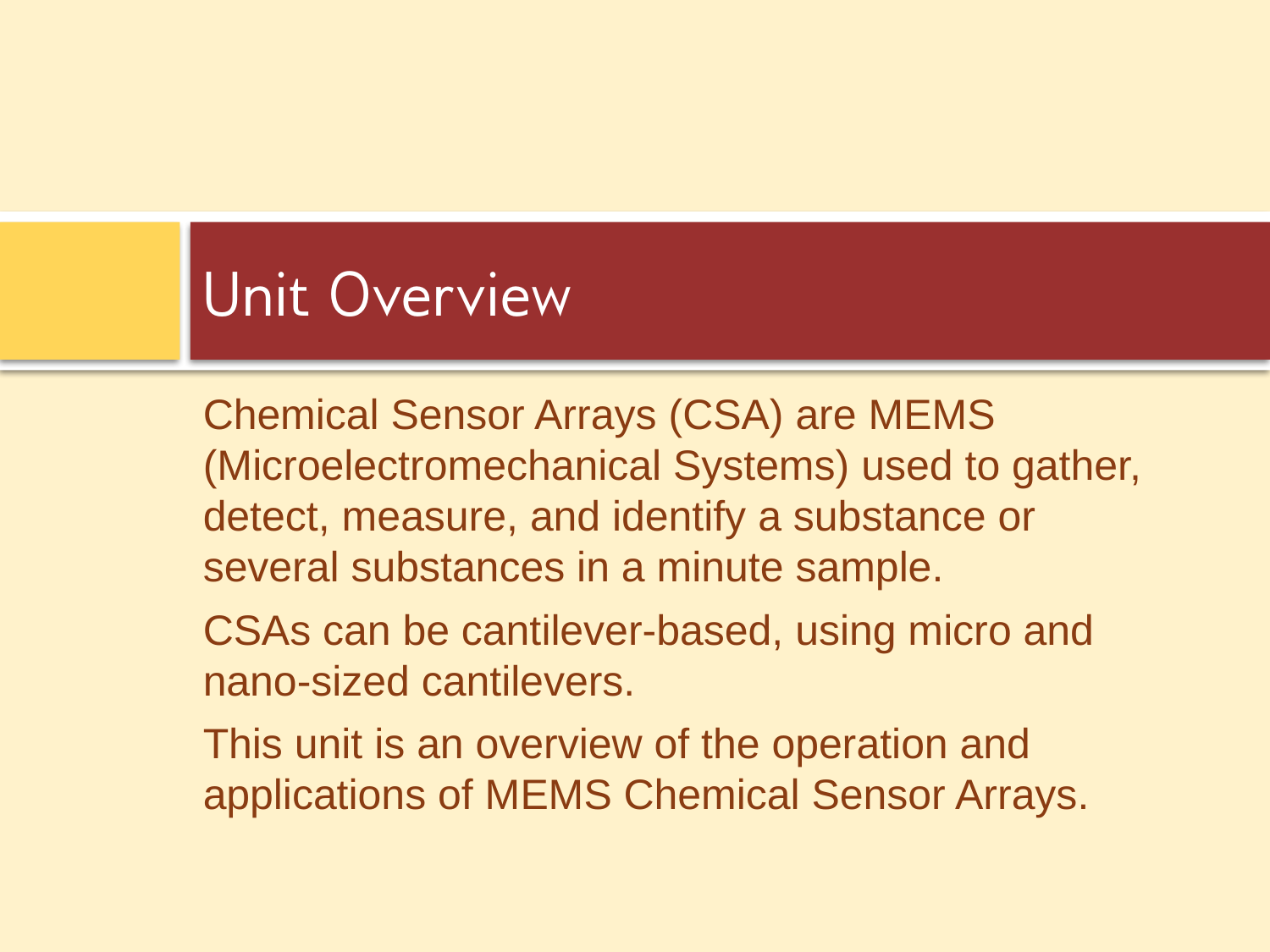

# Unit Overview
Chemical Sensor Arrays (CSA) are MEMS (Microelectromechanical Systems) used to gather, detect, measure, and identify a substance or several substances in a minute sample.
CSAs can be cantilever-based, using micro and nano-sized cantilevers.
This unit is an overview of the operation and applications of MEMS Chemical Sensor Arrays.